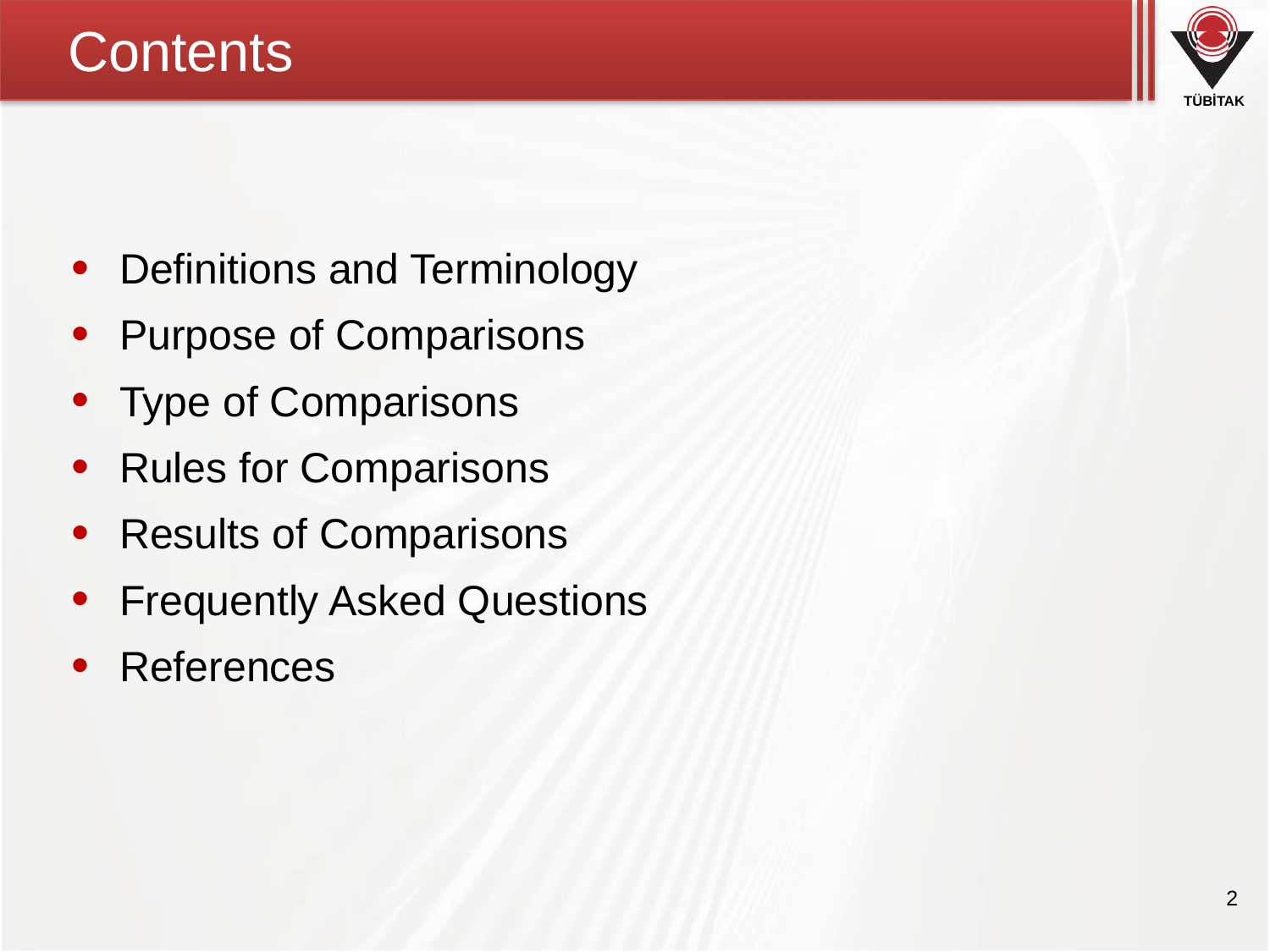

# Contents
Definitions and Terminology
Purpose of Comparisons
Type of Comparisons
Rules for Comparisons
Results of Comparisons
Frequently Asked Questions
References
2